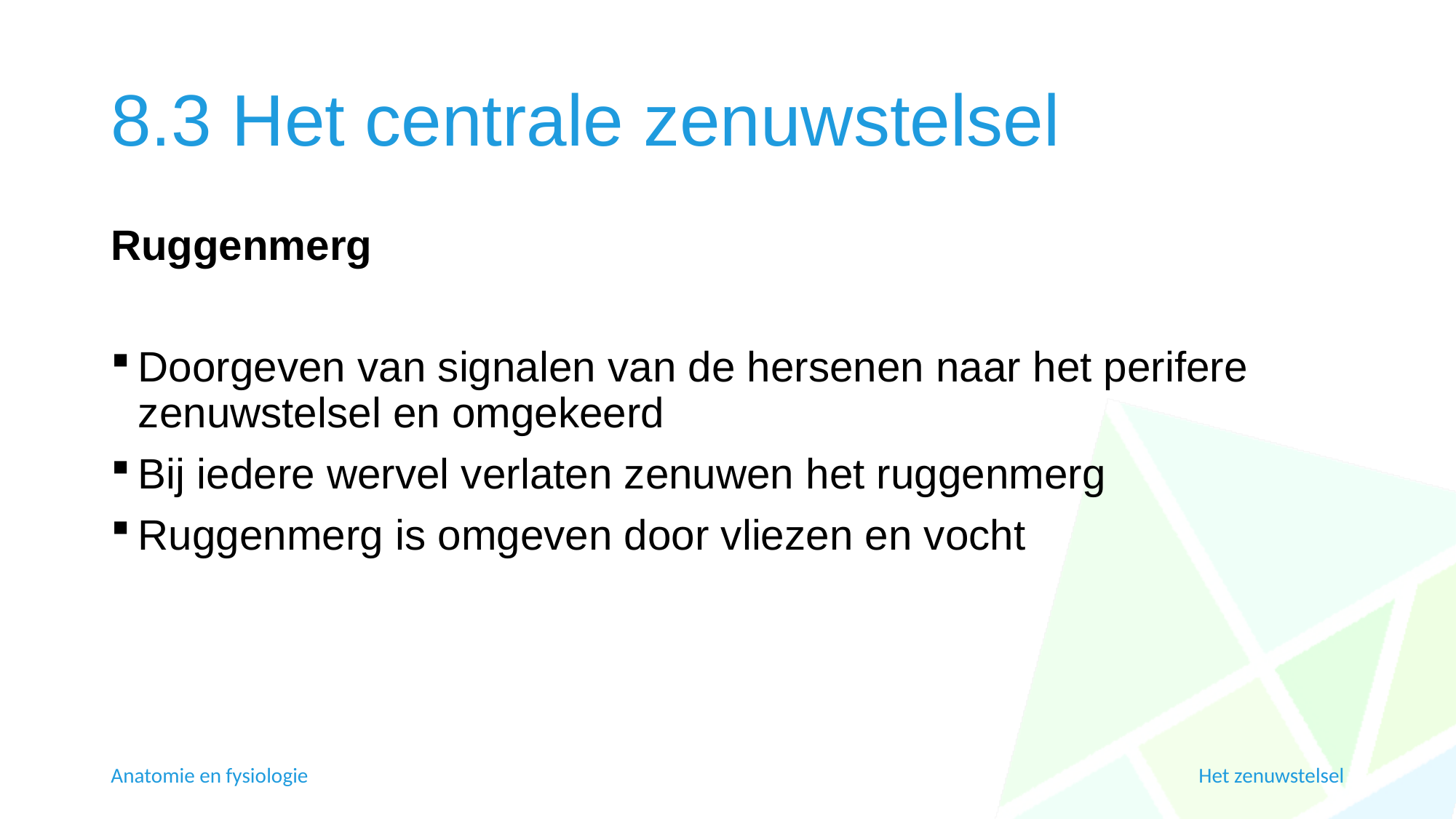

# 8.3 Het centrale zenuwstelsel
Ruggenmerg

Doorgeven van signalen van de hersenen naar het perifere zenuwstelsel en omgekeerd
Bij iedere wervel verlaten zenuwen het ruggenmerg
Ruggenmerg is omgeven door vliezen en vocht
Anatomie en fysiologie
Het zenuwstelsel